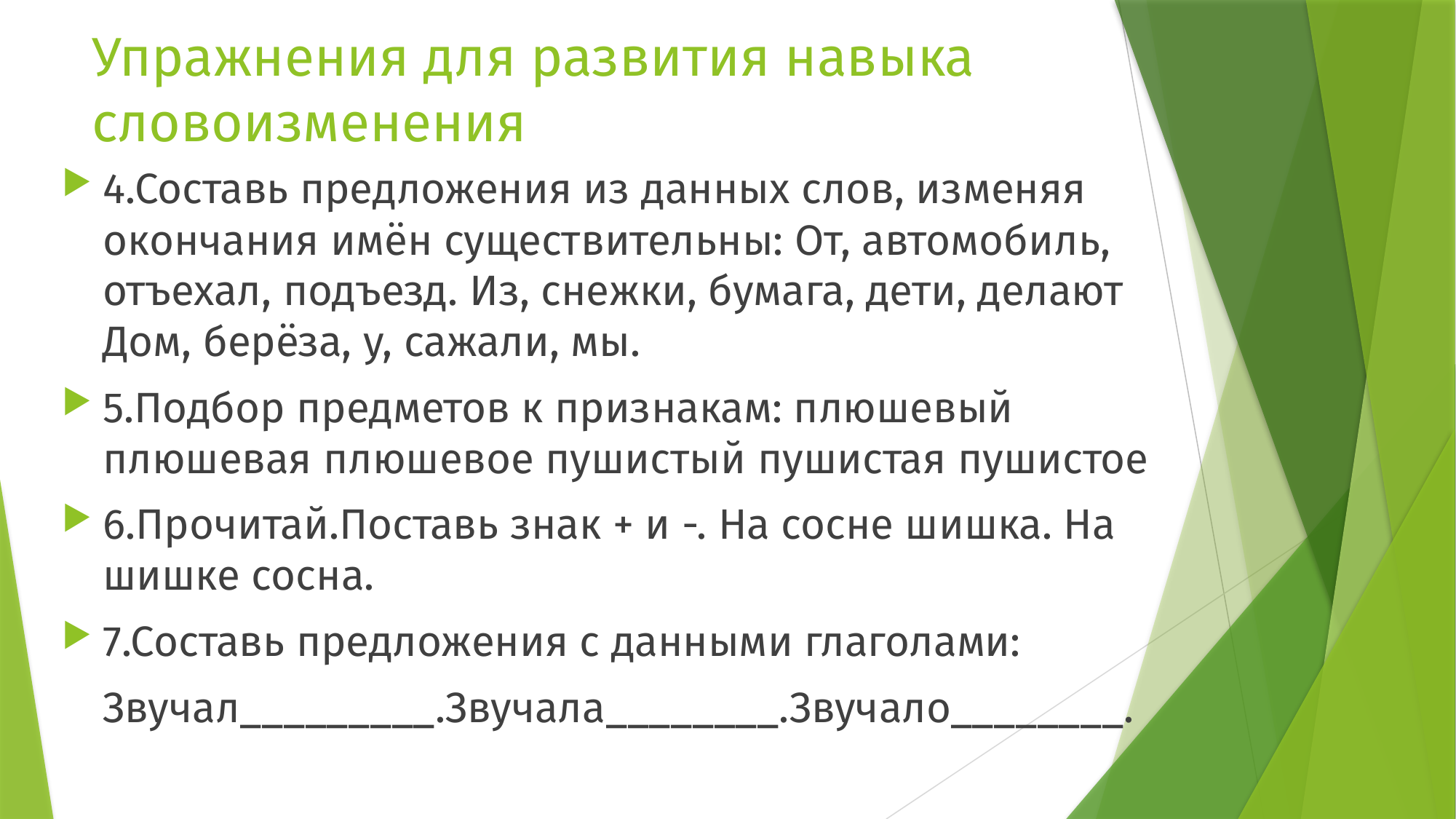

# Упражнения для развития навыка словоизменения
4.Составь предложения из данных слов, изменяя окончания имён существительны: От, автомобиль, отъехал, подъезд. Из, снежки, бумага, дети, делают Дом, берёза, у, сажали, мы.
5.Подбор предметов к признакам: плюшевый плюшевая плюшевое пушистый пушистая пушистое
6.Прочитай.Поставь знак + и -. На сосне шишка. На шишке сосна.
7.Составь предложения с данными глаголами:
	Звучал_________.Звучала________.Звучало________.